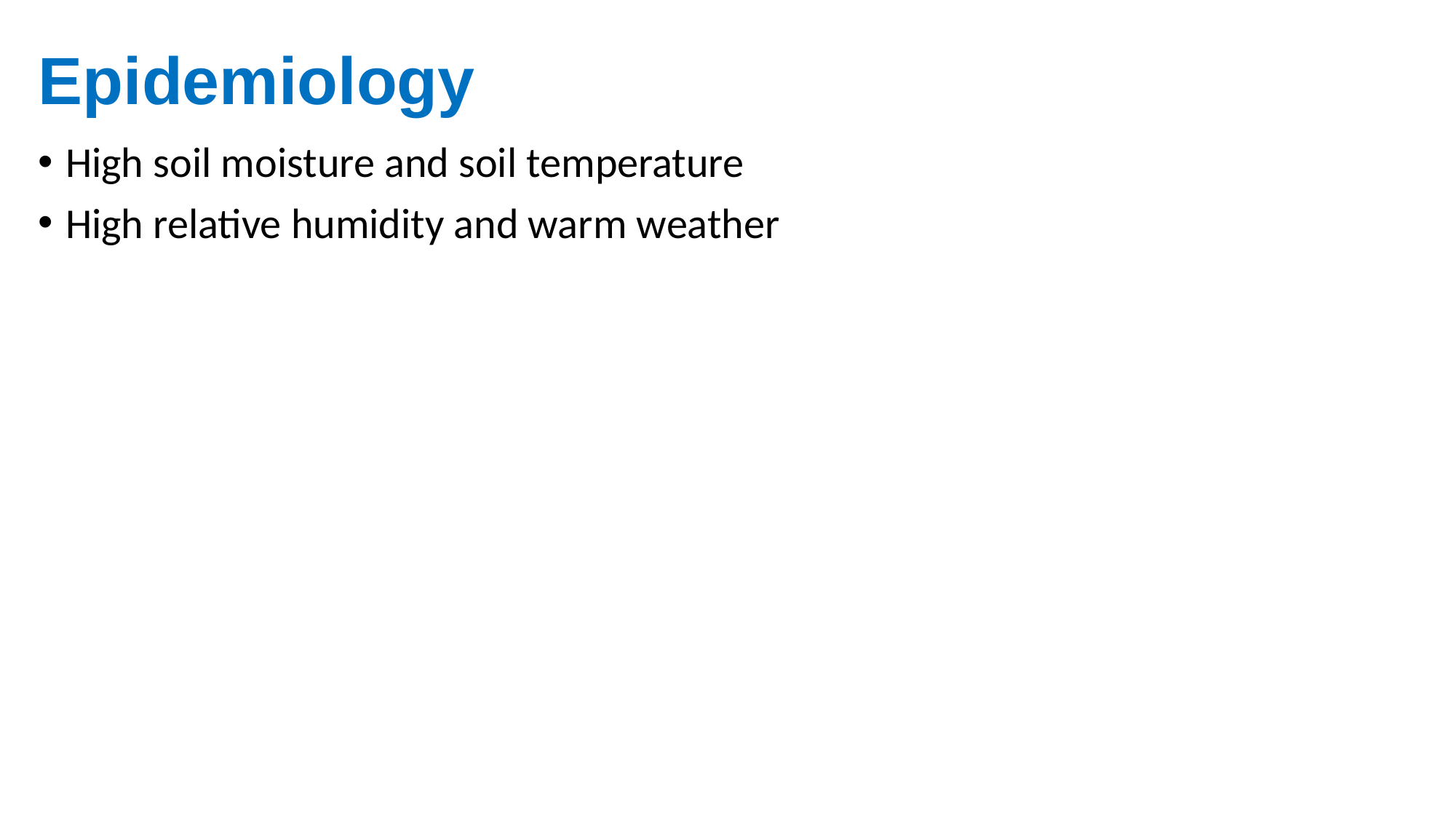

# Epidemiology
High soil moisture and soil temperature
High relative humidity and warm weather